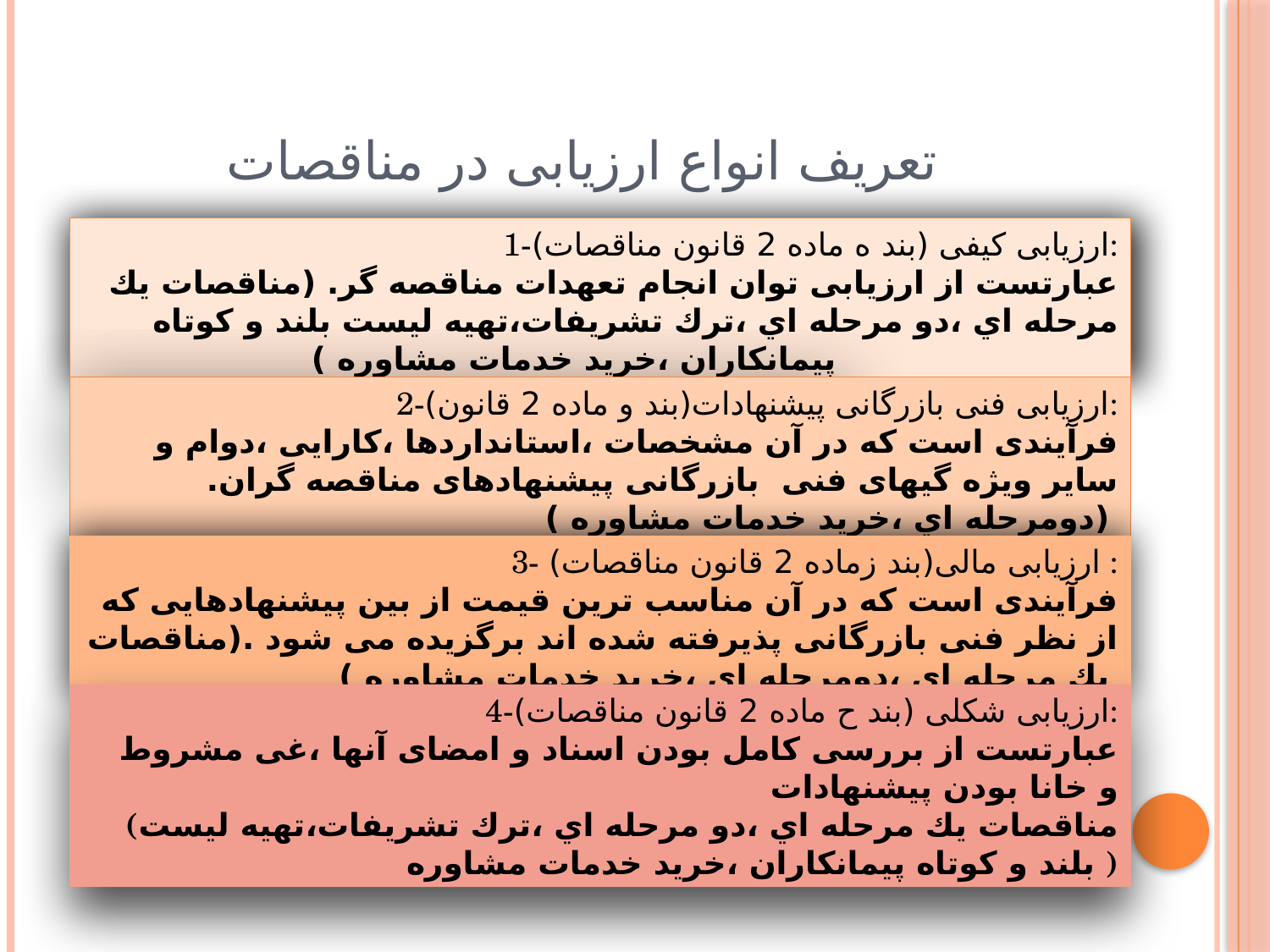

# تعریف انواع ارزیابی در مناقصات
1-ارزیابی کیفی (بند ه ماده 2 قانون مناقصات):
عبارتست از ارزیابی توان انجام تعهدات مناقصه گر. (مناقصات يك مرحله اي ،دو مرحله اي ،ترك تشريفات،تهيه ليست بلند و كوتاه پيمانكاران ،خريد خدمات مشاوره )
2-ارزیابی فنی بازرگانی پیشنهادات(بند و ماده 2 قانون):
فرآیندی است که در آن مشخصات ،استانداردها ،کارایی ،دوام و سایر ویژه گیهای فنی  بازرگانی پیشنهادهای مناقصه گران.(دومرحله اي ،خريد خدمات مشاوره )
3- ارزیابی مالی(بند زماده 2 قانون مناقصات) :
فرآیندی است که در آن مناسب ترین قیمت از بین پیشنهادهایی که از نظر فنی بازرگانی پذیرفته شده اند برگزیده می شود .(مناقصات يك مرحله اي ،دومرحله اي ،خريد خدمات مشاوره )
4-ارزیابی شکلی (بند ح ماده 2 قانون مناقصات):
عبارتست از بررسی کامل بودن اسناد و امضای آنها ،غی مشروط  و خانا بودن پیشنهادات
(مناقصات يك مرحله اي ،دو مرحله اي ،ترك تشريفات،تهيه ليست بلند و كوتاه پيمانكاران ،خريد خدمات مشاوره )